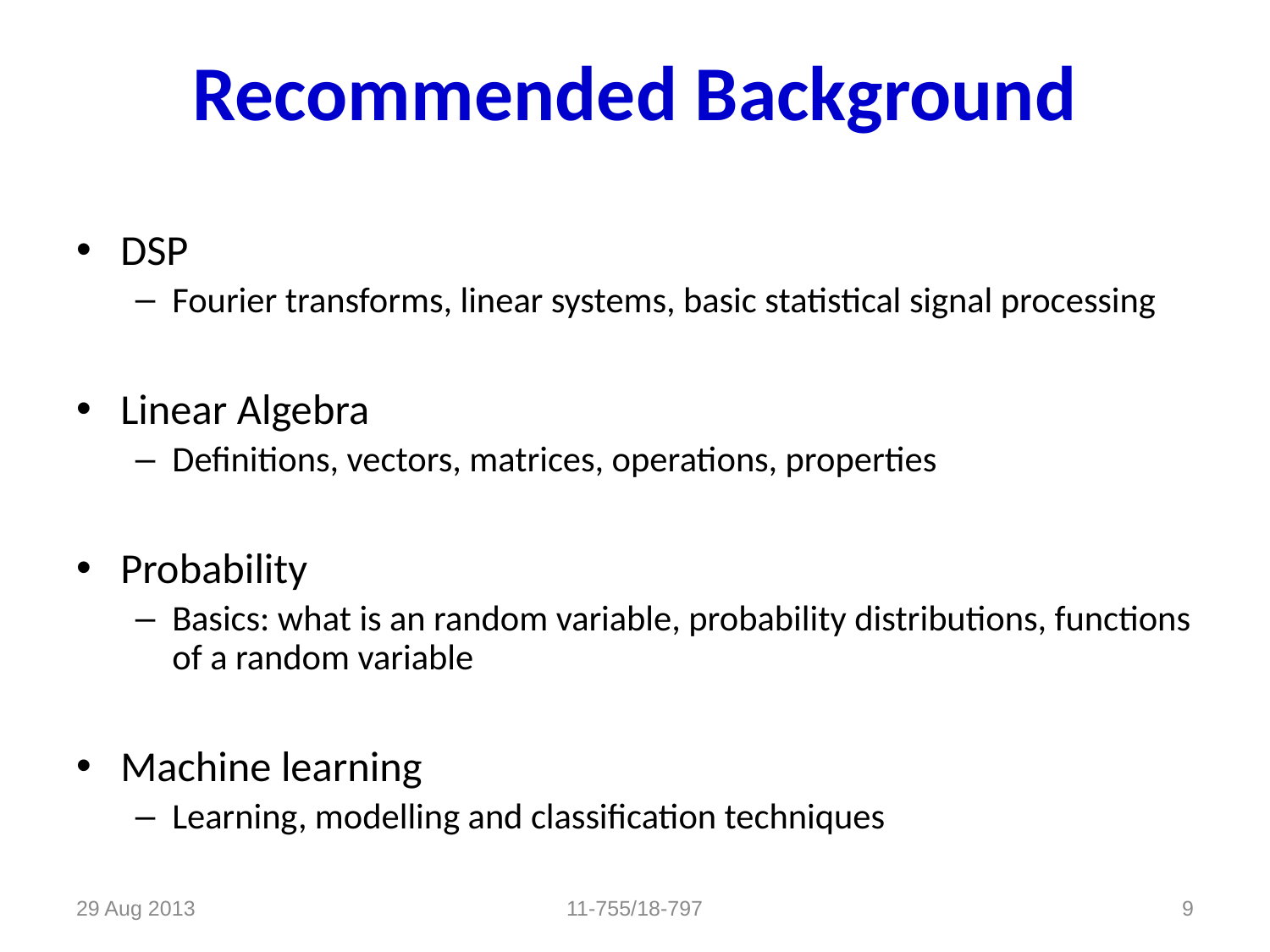

# Recommended Background
DSP
Fourier transforms, linear systems, basic statistical signal processing

Linear Algebra
Definitions, vectors, matrices, operations, properties

Probability
Basics: what is an random variable, probability distributions, functions of a random variable

Machine learning
Learning, modelling and classification techniques
29 Aug 2013
11-755/18-797
9